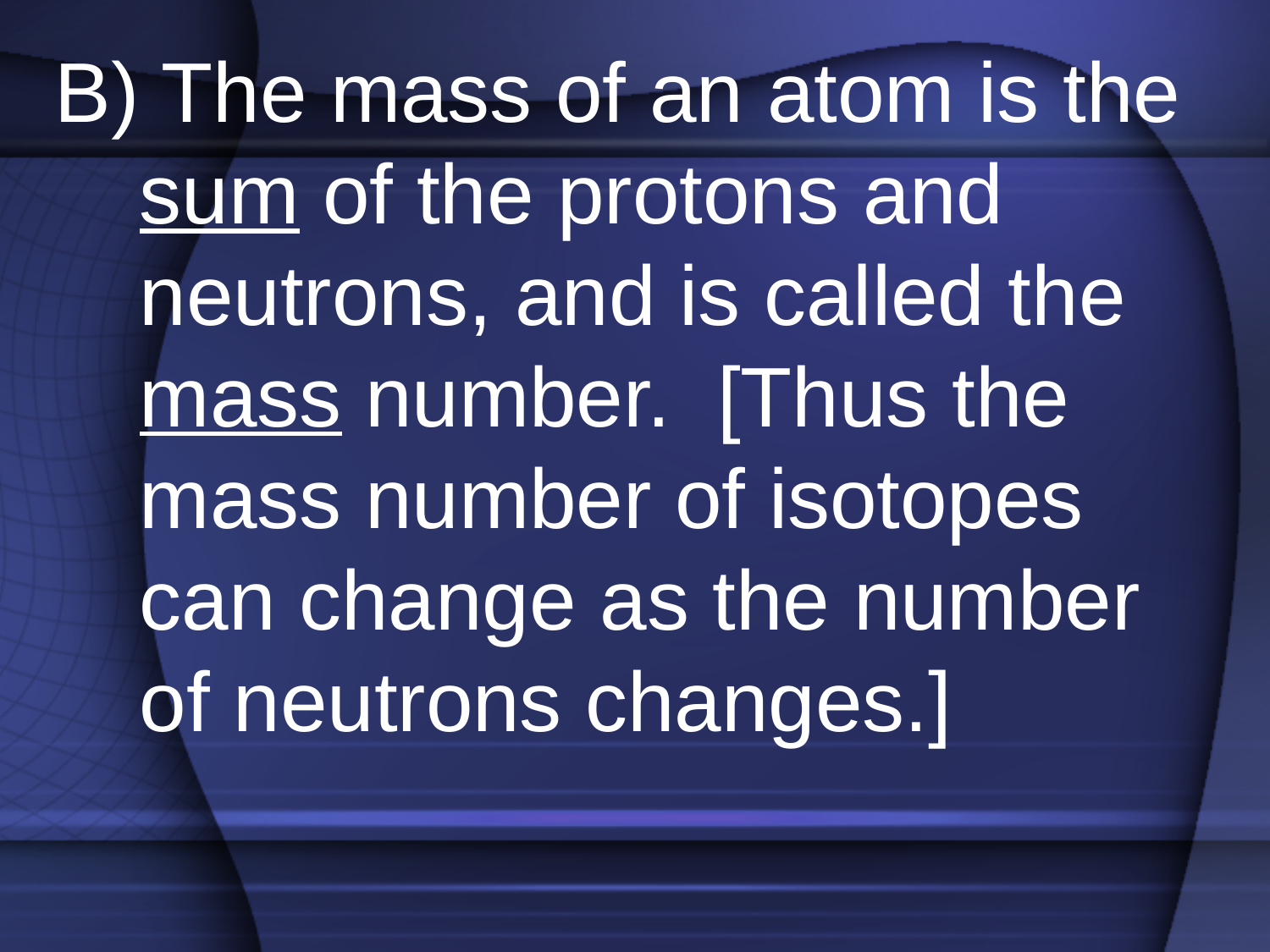

B) The mass of an atom is the sum of the protons and neutrons, and is called the mass number.  [Thus the mass number of isotopes can change as the number of neutrons changes.]